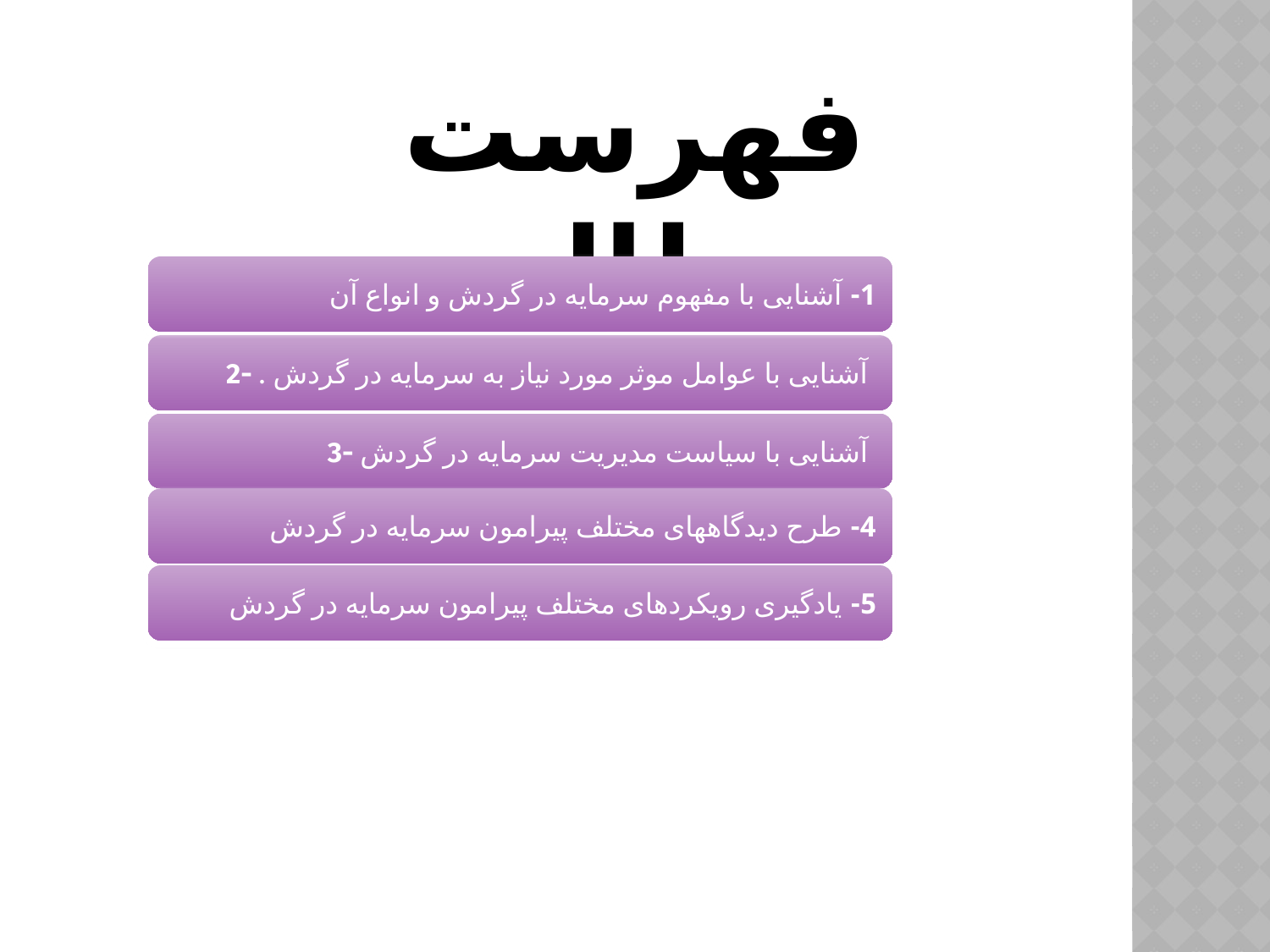

فهرست مطالب
1- آشنایی با مفهوم سرمایه در گردش و انواع آن
2- . آشنایی با عوامل موثر مورد نیاز به سرمایه در گردش
3- آشنایی با سیاست مدیریت سرمایه در گردش
4- طرح دیدگاههای مختلف پیرامون سرمایه در گردش

5- یادگیری رویکردهای مختلف پیرامون سرمایه در گردش